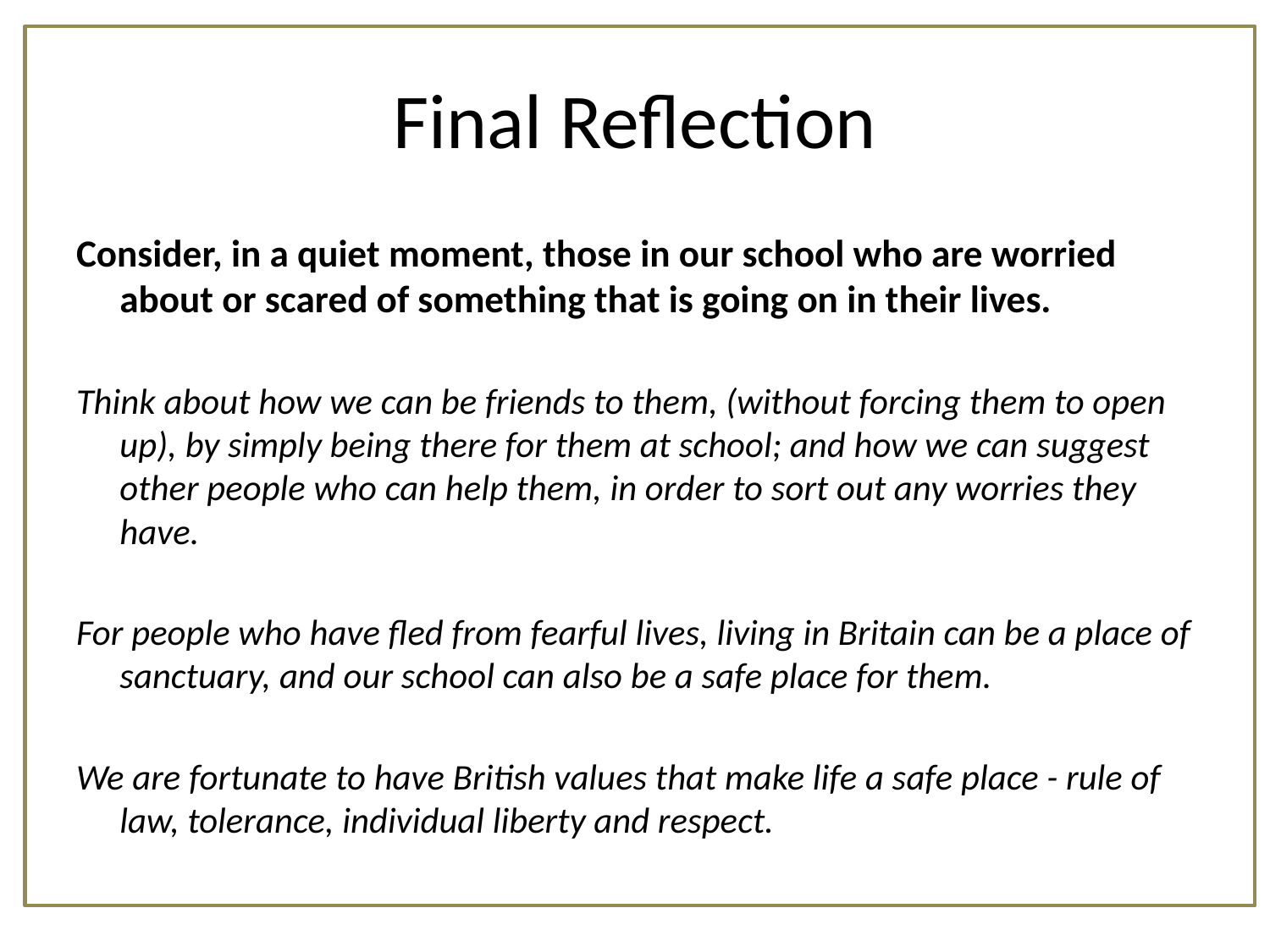

# Final Reflection
Consider, in a quiet moment, those in our school who are worried about or scared of something that is going on in their lives.

Think about how we can be friends to them, (without forcing them to open up), by simply being there for them at school; and how we can suggest other people who can help them, in order to sort out any worries they have.

For people who have fled from fearful lives, living in Britain can be a place of sanctuary, and our school can also be a safe place for them.

We are fortunate to have British values that make life a safe place - rule of law, tolerance, individual liberty and respect.